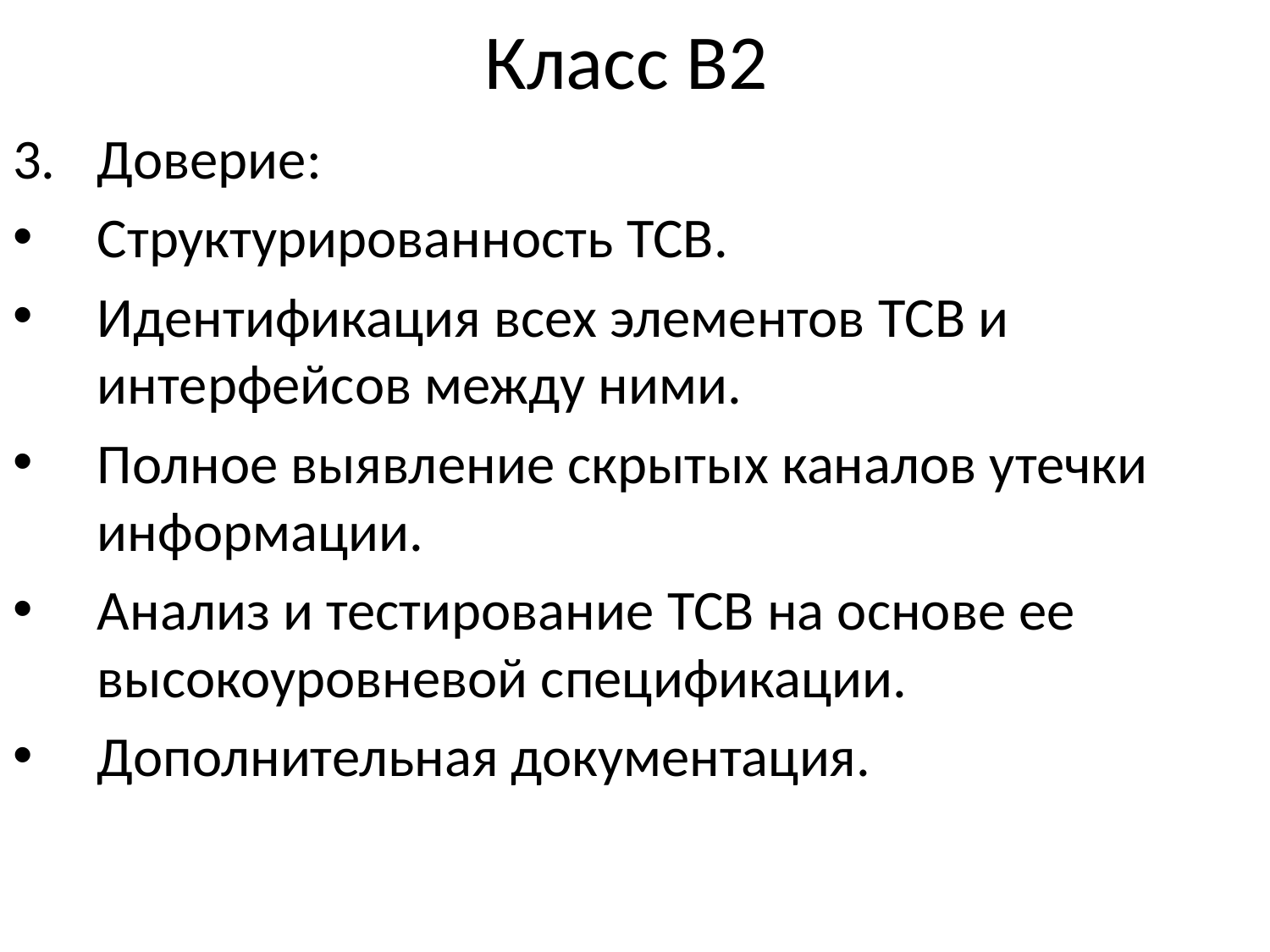

# Класс B2
Доверие:
Структурированность TCB.
Идентификация всех элементов TCB и интерфейсов между ними.
Полное выявление скрытых каналов утечки информации.
Анализ и тестирование TCB на основе ее высокоуровневой спецификации.
Дополнительная документация.